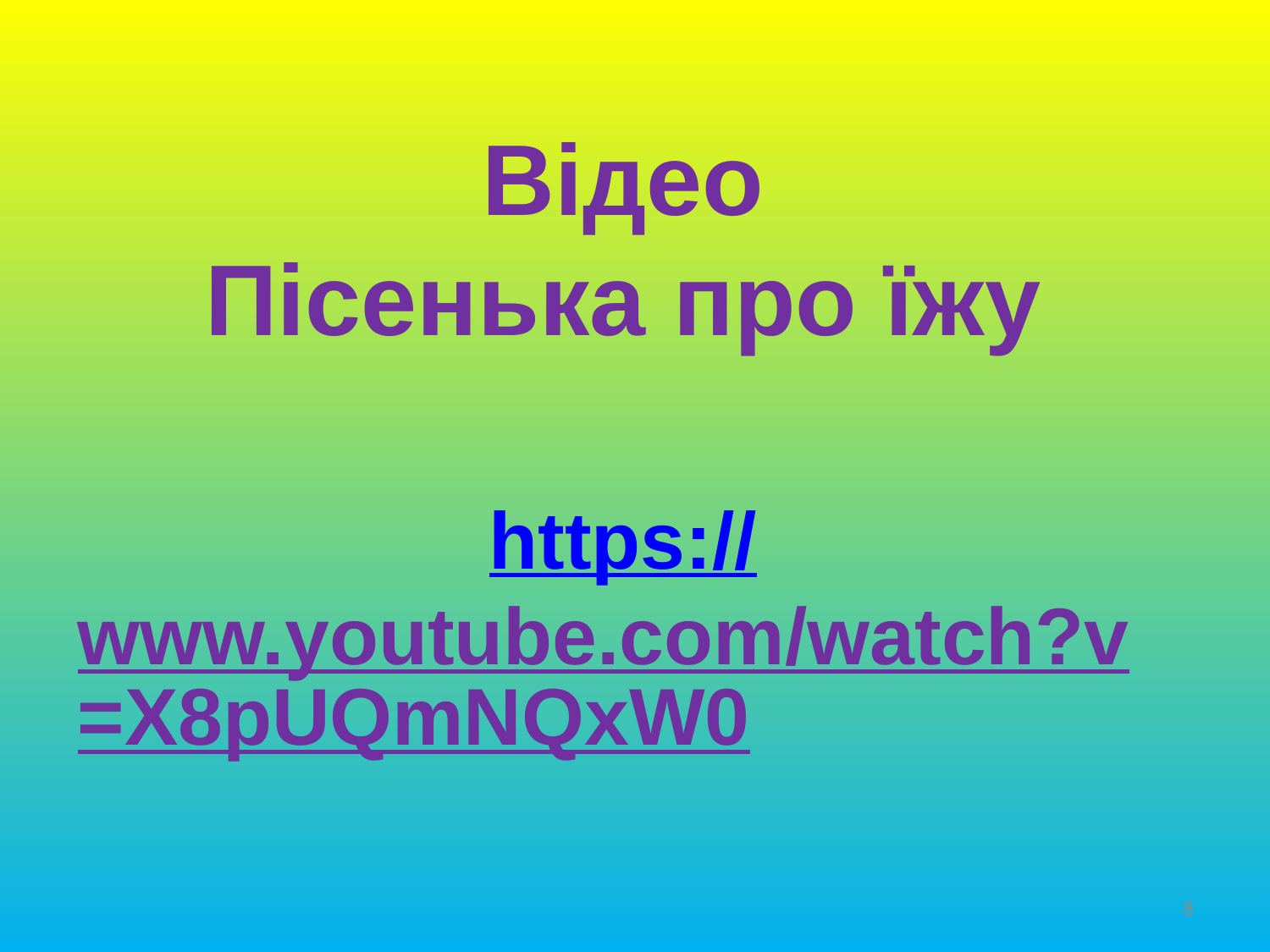

# Відео Пісенька про їжу https://www.youtube.com/watch?v=X8pUQmNQxW0
8